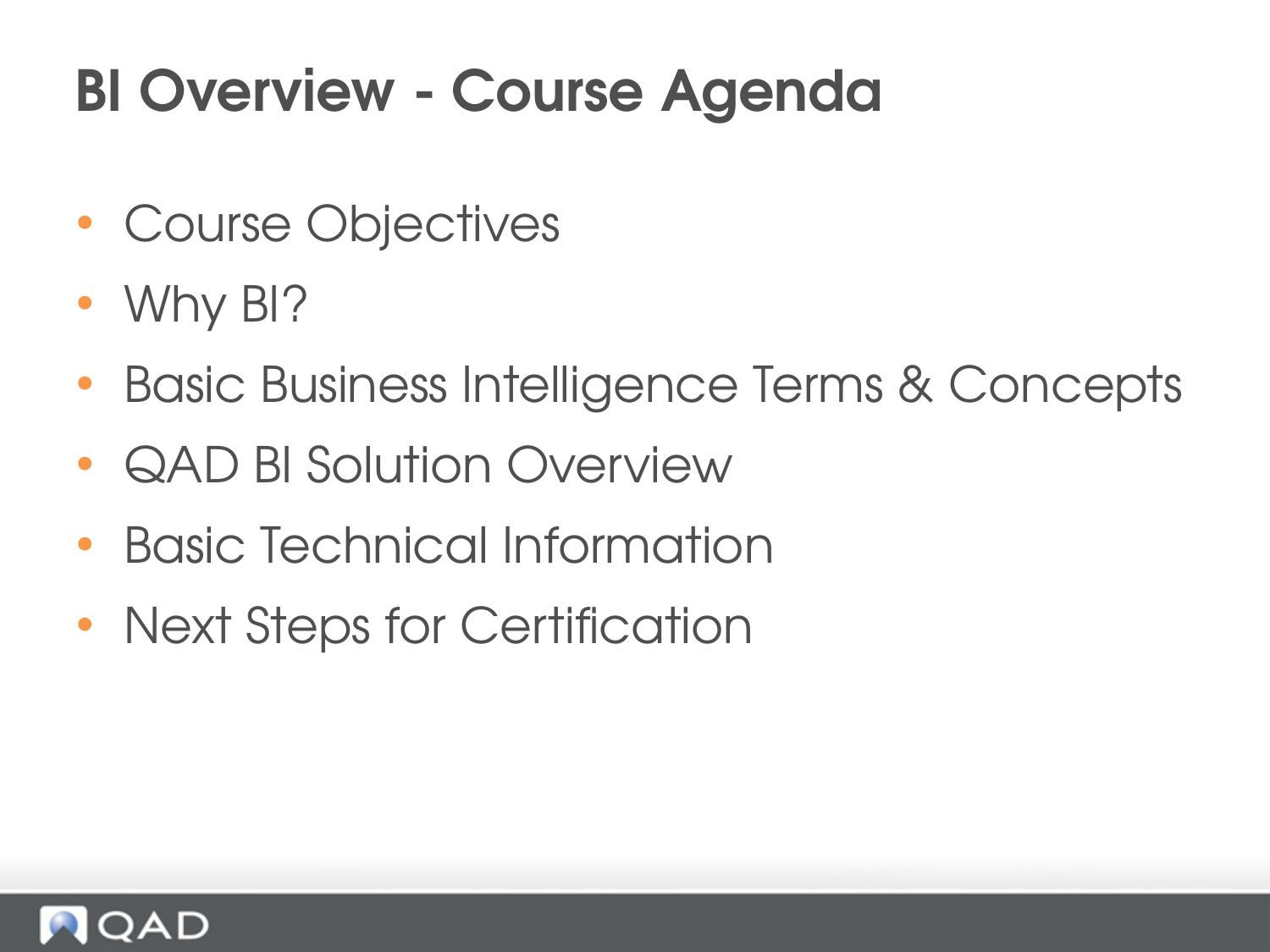

# BI Overview - Course Agenda
Course Objectives
Why BI?
Basic Business Intelligence Terms & Concepts
QAD BI Solution Overview
Basic Technical Information
Next Steps for Certification